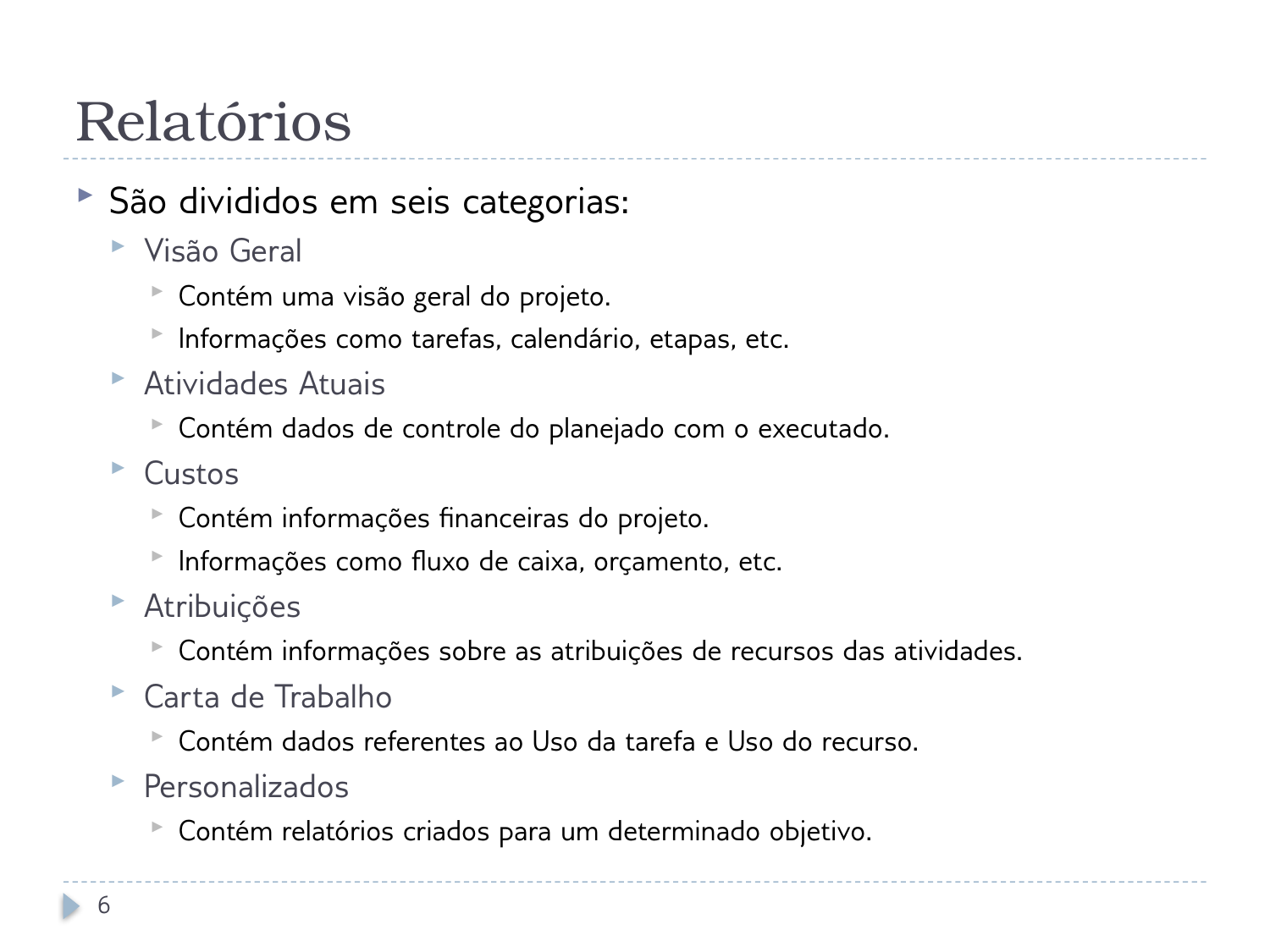

# Relatórios
São divididos em seis categorias:
Visão Geral
Contém uma visão geral do projeto.
Informações como tarefas, calendário, etapas, etc.
Atividades Atuais
Contém dados de controle do planejado com o executado.
Custos
Contém informações financeiras do projeto.
Informações como fluxo de caixa, orçamento, etc.
Atribuições
Contém informações sobre as atribuições de recursos das atividades.
Carta de Trabalho
Contém dados referentes ao Uso da tarefa e Uso do recurso.
Personalizados
Contém relatórios criados para um determinado objetivo.

6